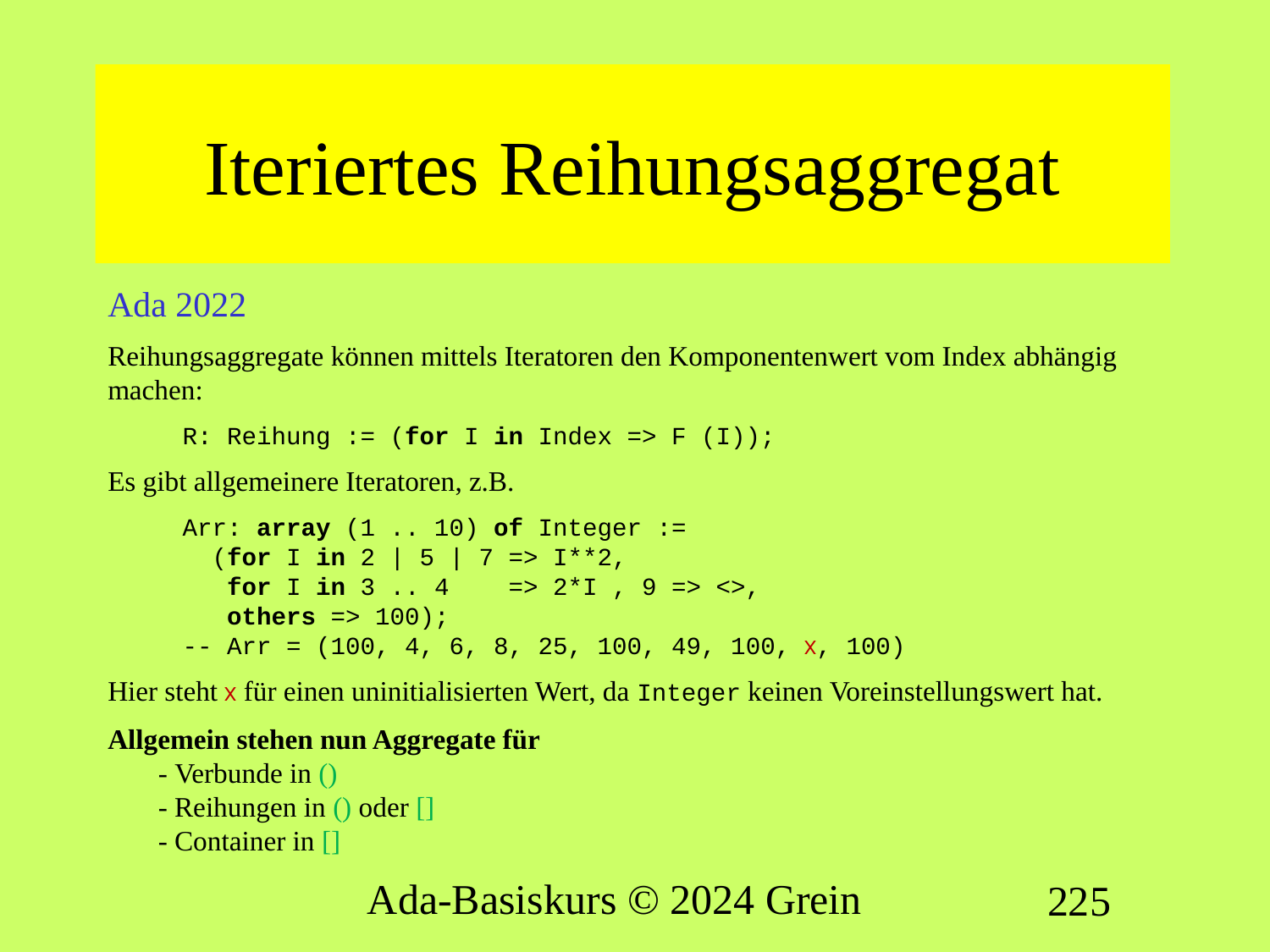

# Iteriertes Reihungsaggregat
Ada 2022
Reihungsaggregate können mittels Iteratoren den Komponentenwert vom Index abhängig machen:
R: Reihung := (for I in Index => F (I));
Es gibt allgemeinere Iteratoren, z.B.
Arr: array (1 .. 10) of Integer :=
  (for I in 2 | 5 | 7 => I**2,
   for I in 3 .. 4    => 2*I , 9 => <>,
   others => 100);
-- Arr = (100, 4, 6, 8, 25, 100, 49, 100, x, 100)
Hier steht x für einen uninitialisierten Wert, da Integer keinen Voreinstellungswert hat.
Allgemein stehen nun Aggregate für
- Verbunde in ()
- Reihungen in () oder []
- Container in []
Ada-Basiskurs © 2024 Grein
225